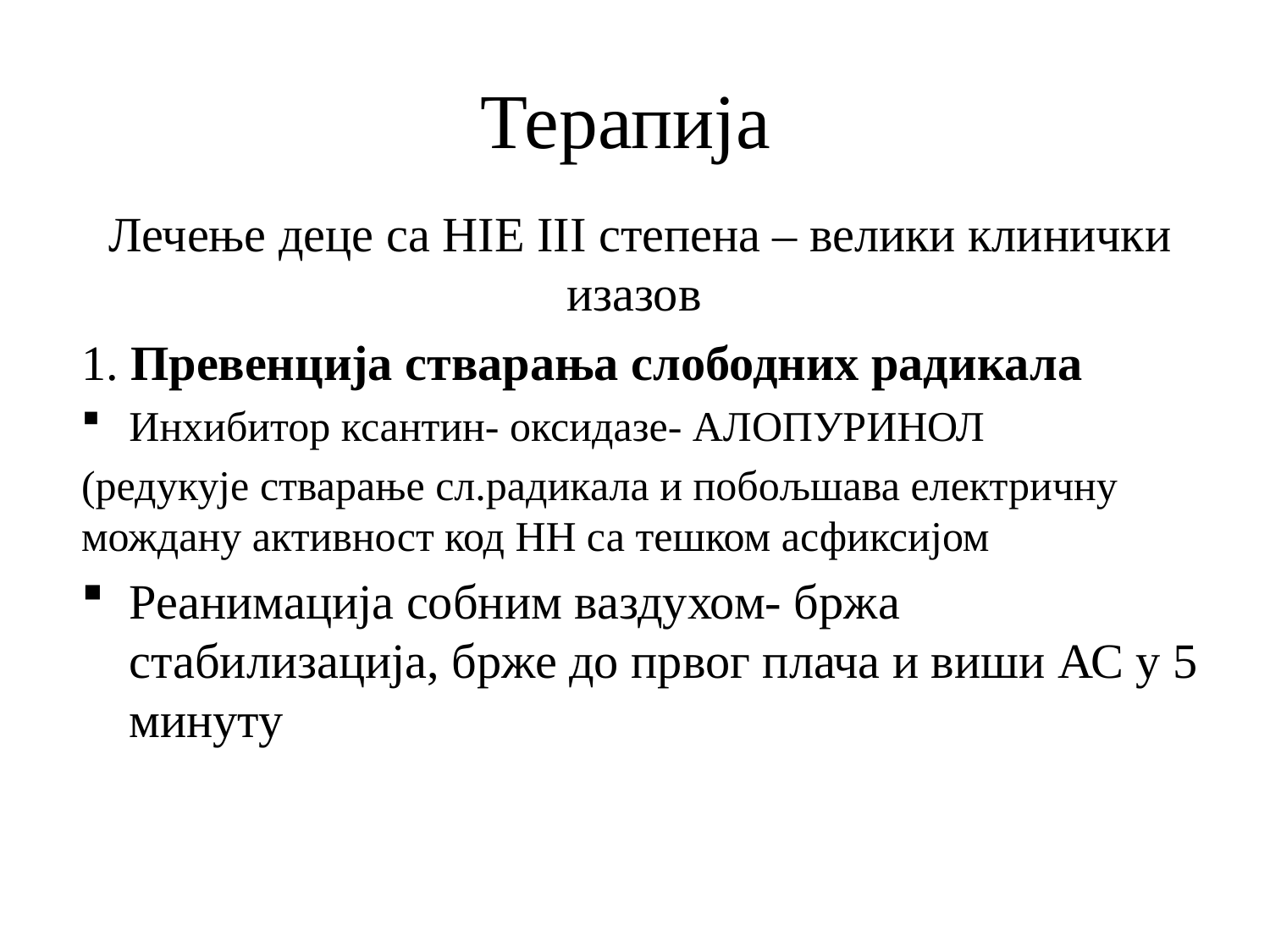

# Терапија
Лечење деце са HIE III степена – велики клинички изазов
1. Превенција стварања слободних радикала
Инхибитор ксантин- оксидазе- АЛОПУРИНОЛ
(редукује стварање сл.радикала и побољшава електричну мождану активност код НН са тешком асфиксијом
Реанимација собним ваздухом- бржа стабилизација, брже до првог плача и виши АС у 5 минуту